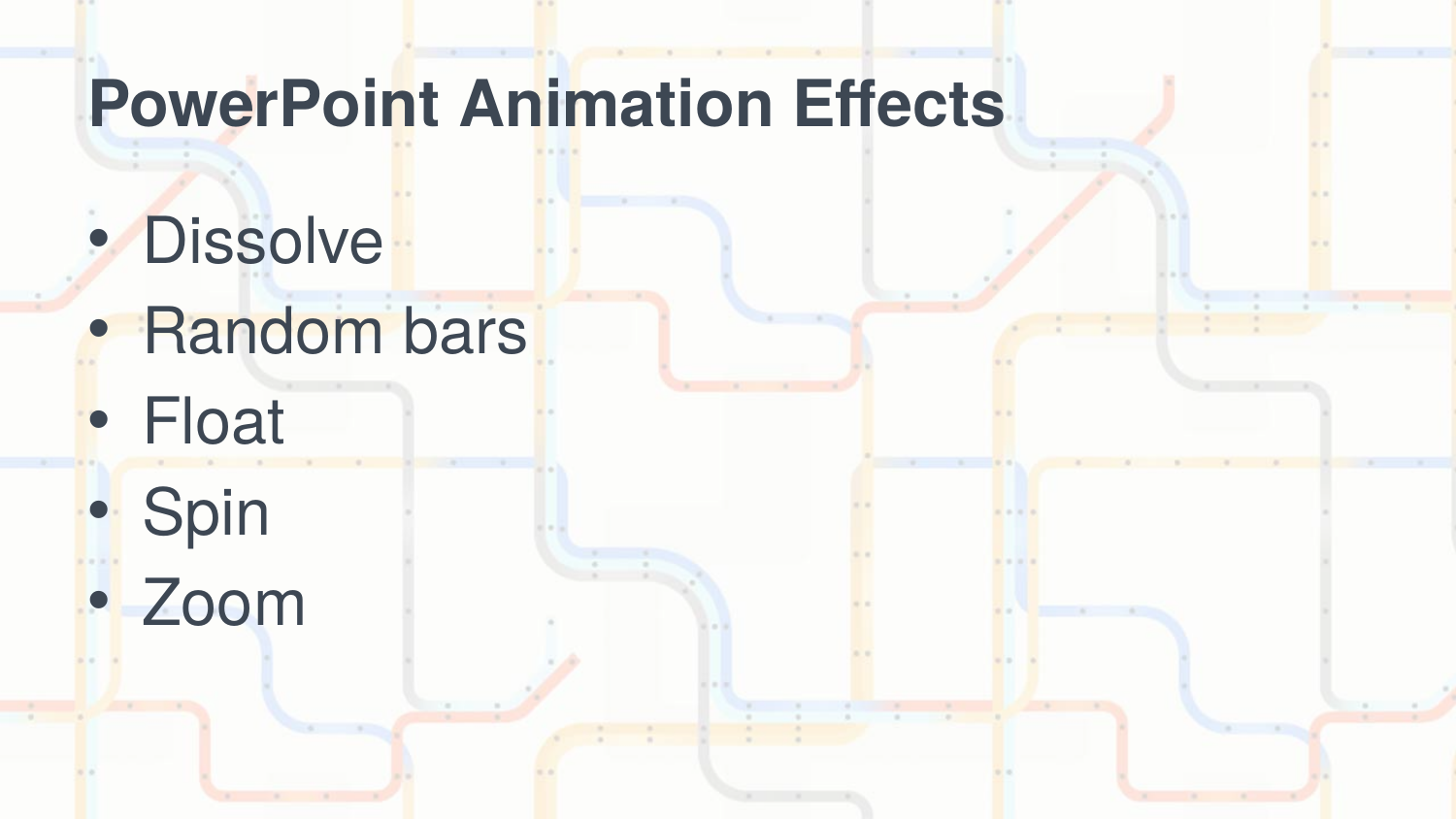

# PowerPoint Animation Effects
Dissolve
Random bars
Float
Spin
Zoom